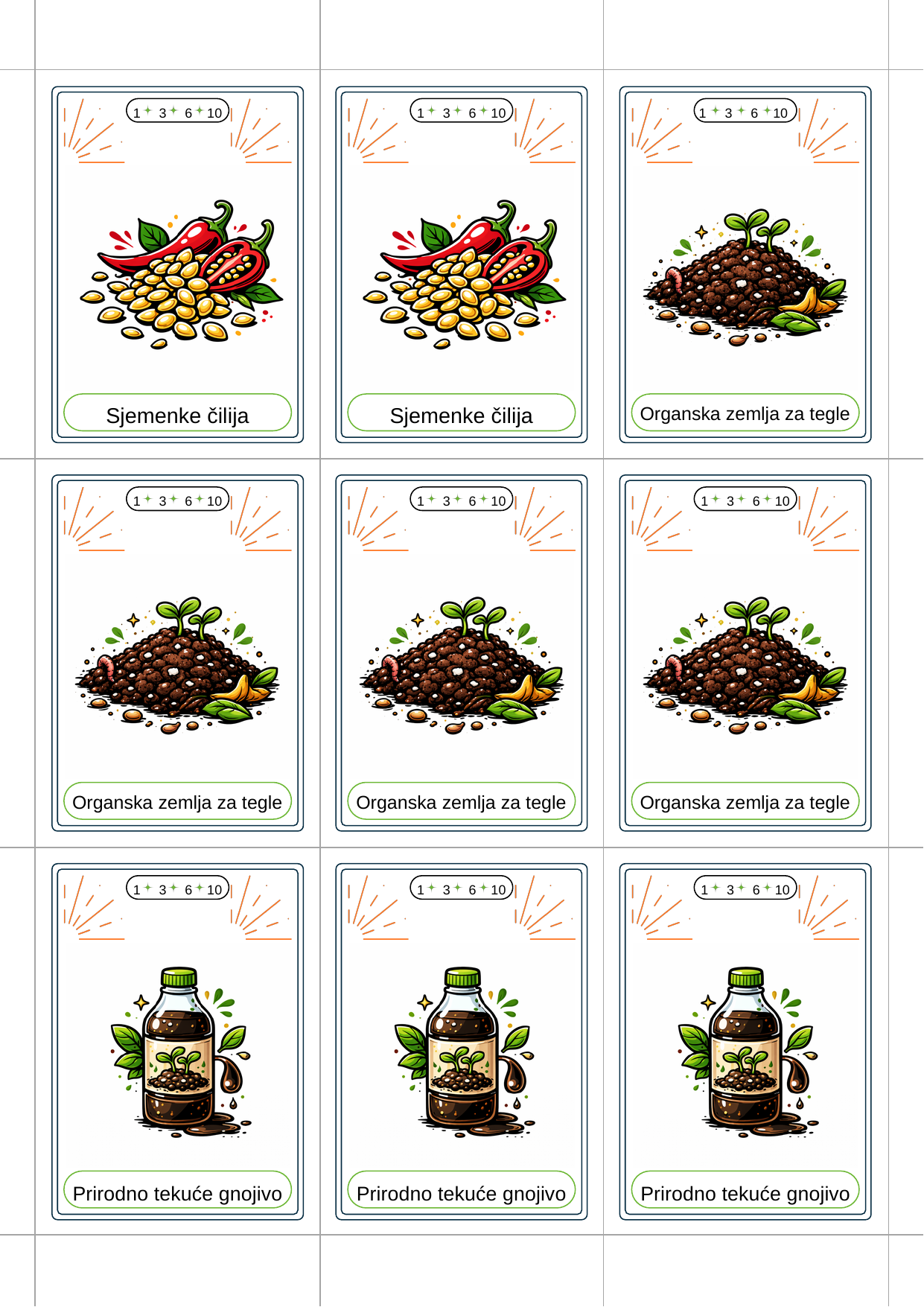

1     3     6    10

1     3     6    10

1     3     6    10

Sjemenke čilija
Sjemenke čilija
Organska zemlja za tegle

1     3     6    10

1     3     6    10

1     3     6    10

Organska zemlja za tegle

Organska zemlja za tegle

Organska zemlja za tegle

1     3     6    10

1     3     6    10

1     3     6    10

Prirodno tekuće gnojivo
Prirodno tekuće gnojivo
Prirodno tekuće gnojivo